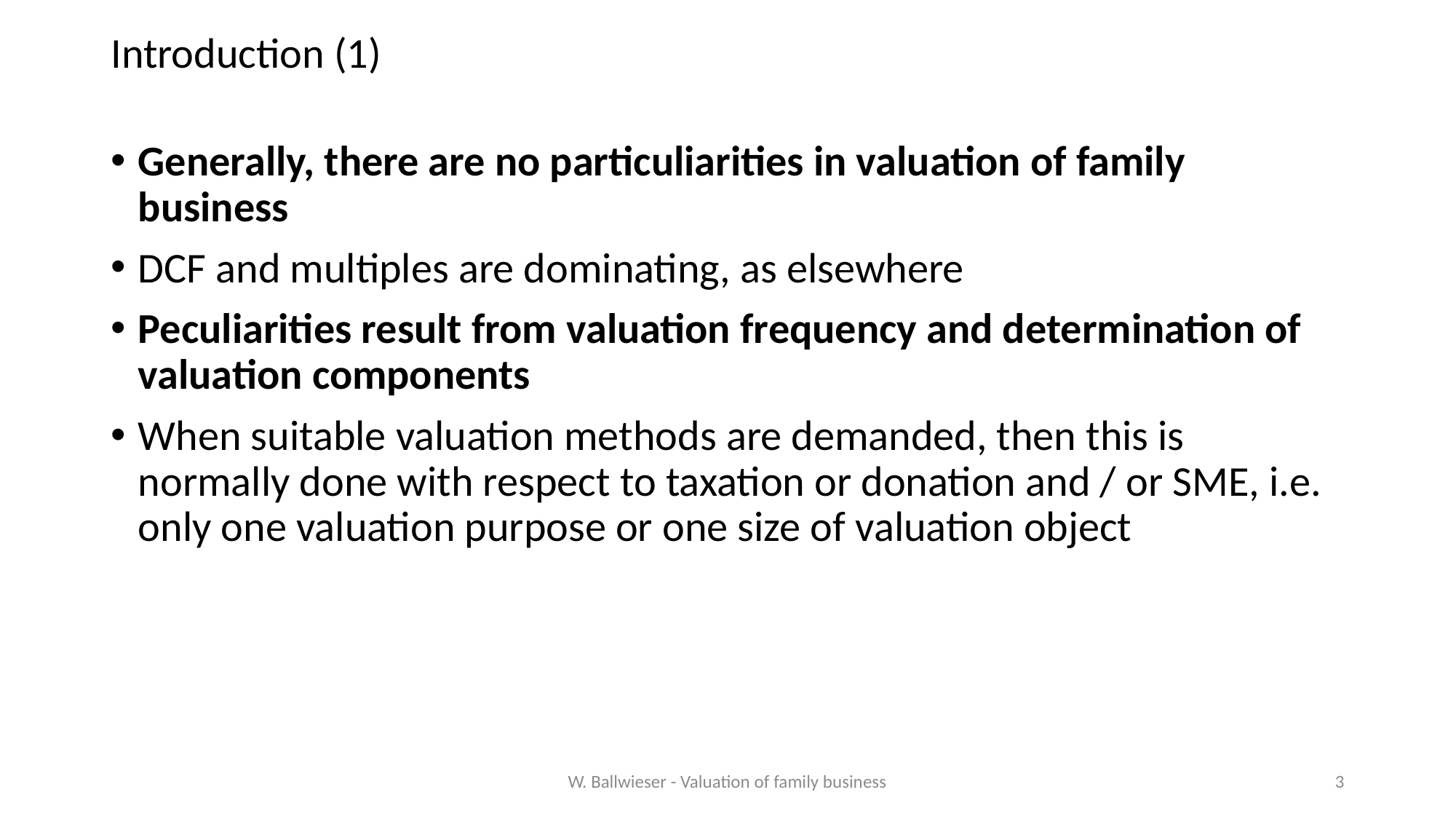

# Introduction (1)
Generally, there are no particuliarities in valuation of family business
DCF and multiples are dominating, as elsewhere
Peculiarities result from valuation frequency and determination of valuation components
When suitable valuation methods are demanded, then this is normally done with respect to taxation or donation and / or SME, i.e. only one valuation purpose or one size of valuation object

W. Ballwieser - Valuation of family business
3